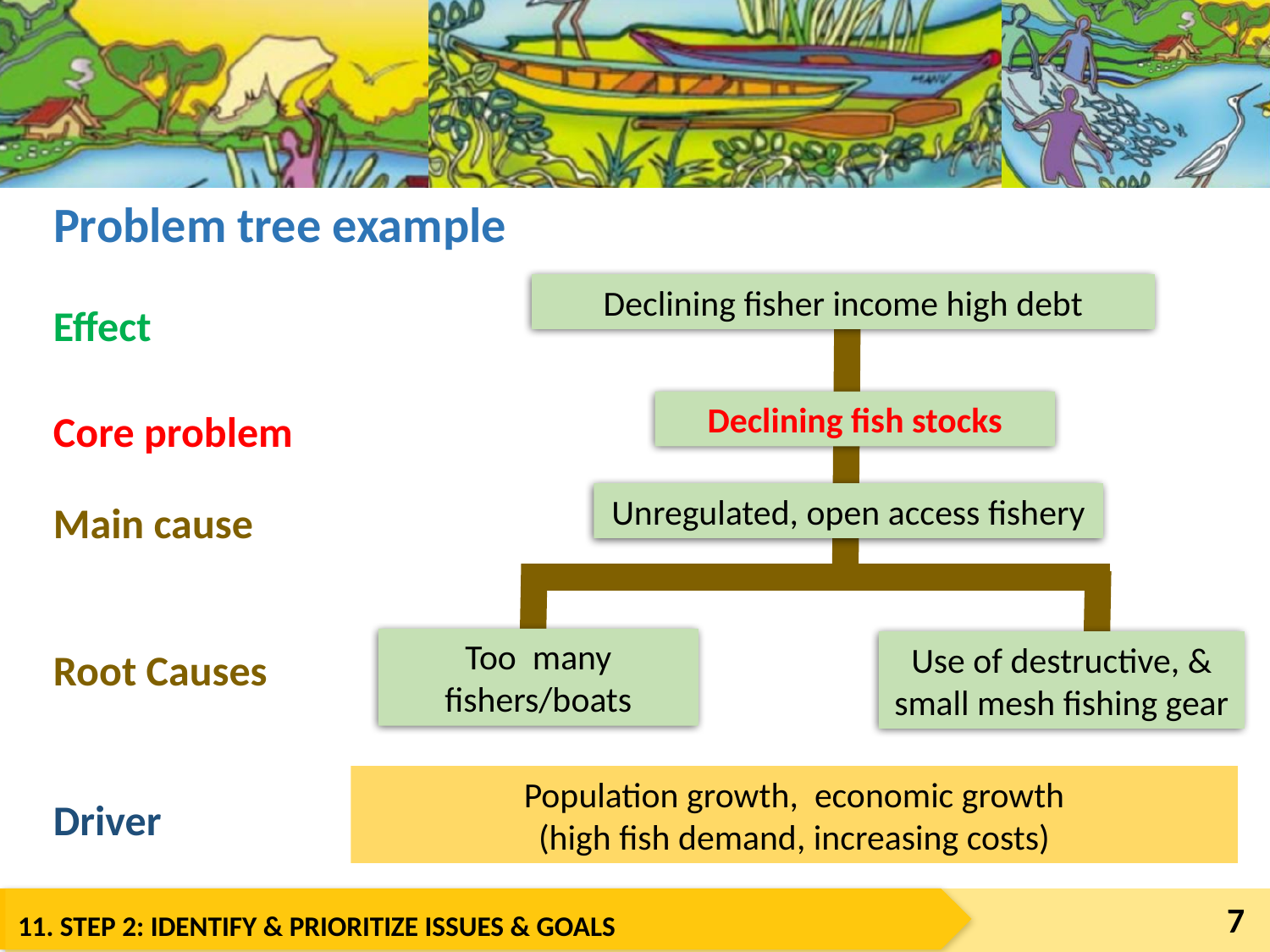

# Problem tree example
Declining fisher income high debt
Effect
Declining fish stocks
Core problem
Unregulated, open access fishery
Main cause
Too  many fishers/boats
Use of destructive, & small mesh fishing gear
Root Causes
Population growth,  economic growth
(high fish demand, increasing costs)
Driver
7